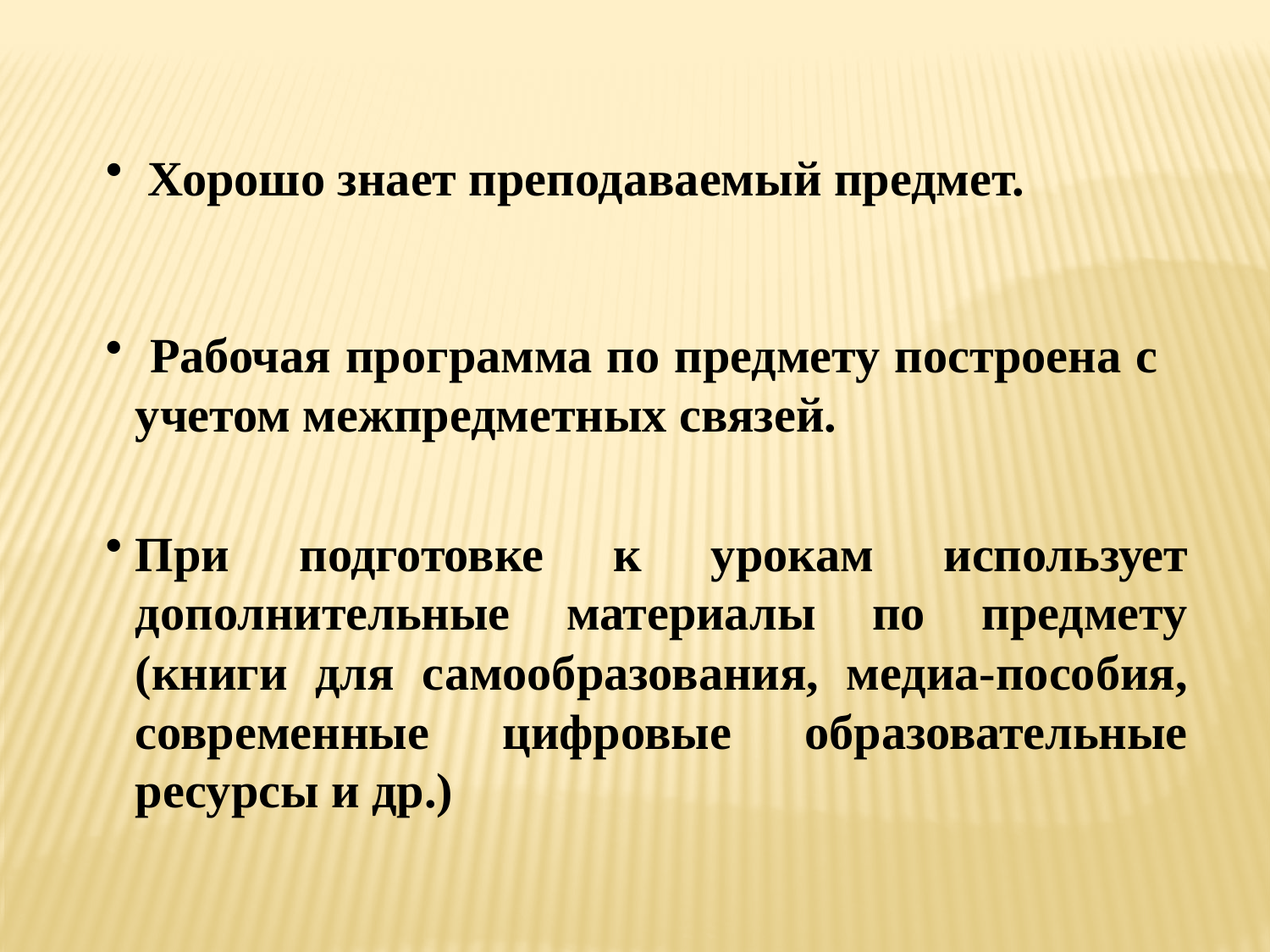

Хорошо знает преподаваемый предмет.

 Рабочая программа по предмету построена с учетом межпредметных связей.
При подготовке к урокам использует дополнительные материалы по предмету (книги для самообразования, медиа-пособия, современные цифровые образовательные ресурсы и др.)